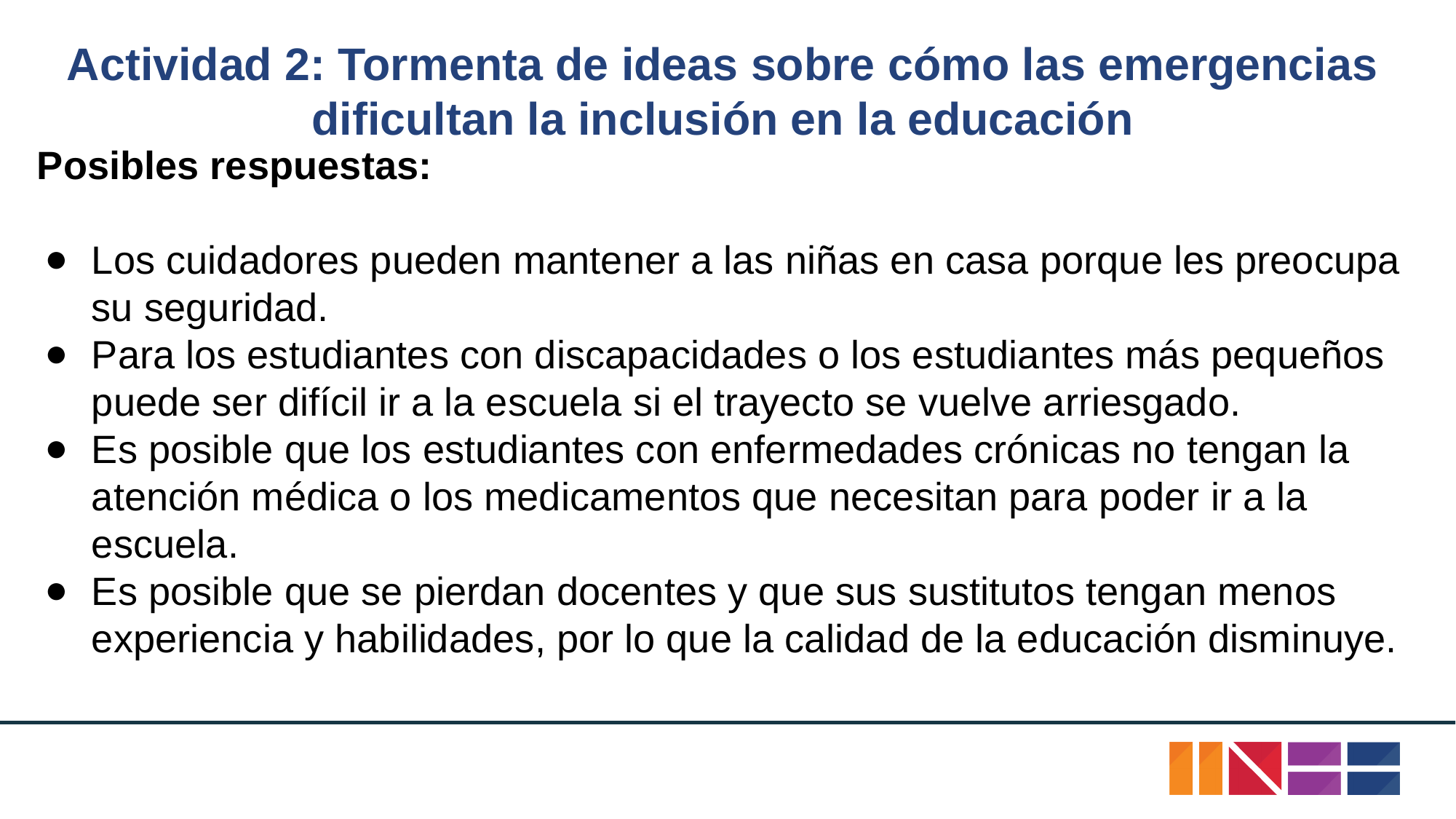

# Actividad 2: Tormenta de ideas sobre cómo las emergencias dificultan la inclusión en la educación
Posibles respuestas:

Los cuidadores pueden mantener a las niñas en casa porque les preocupa su seguridad.
Para los estudiantes con discapacidades o los estudiantes más pequeños puede ser difícil ir a la escuela si el trayecto se vuelve arriesgado.
Es posible que los estudiantes con enfermedades crónicas no tengan la atención médica o los medicamentos que necesitan para poder ir a la escuela.
Es posible que se pierdan docentes y que sus sustitutos tengan menos experiencia y habilidades, por lo que la calidad de la educación disminuye.